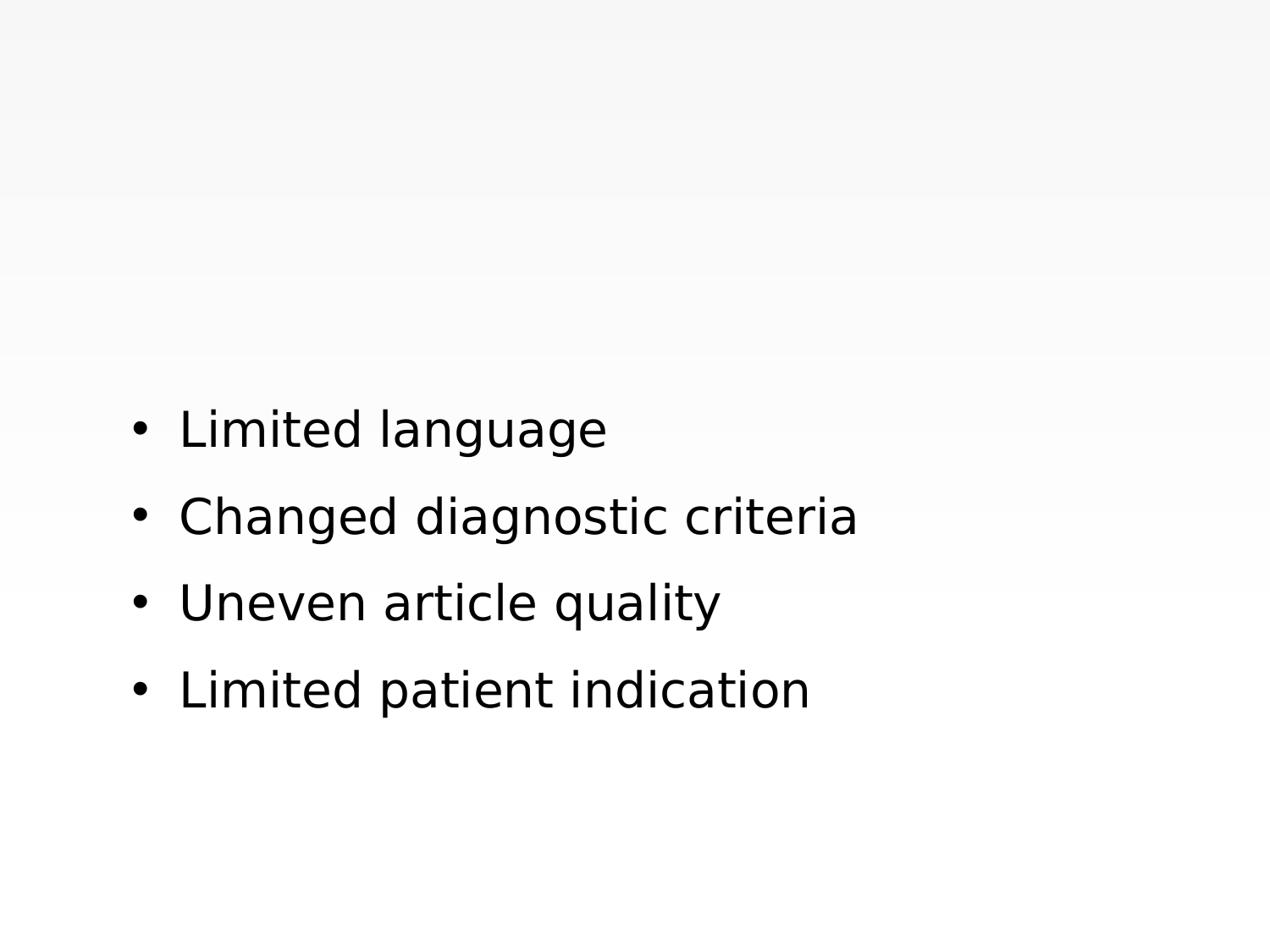

#
Limited language
Changed diagnostic criteria
Uneven article quality
Limited patient indication